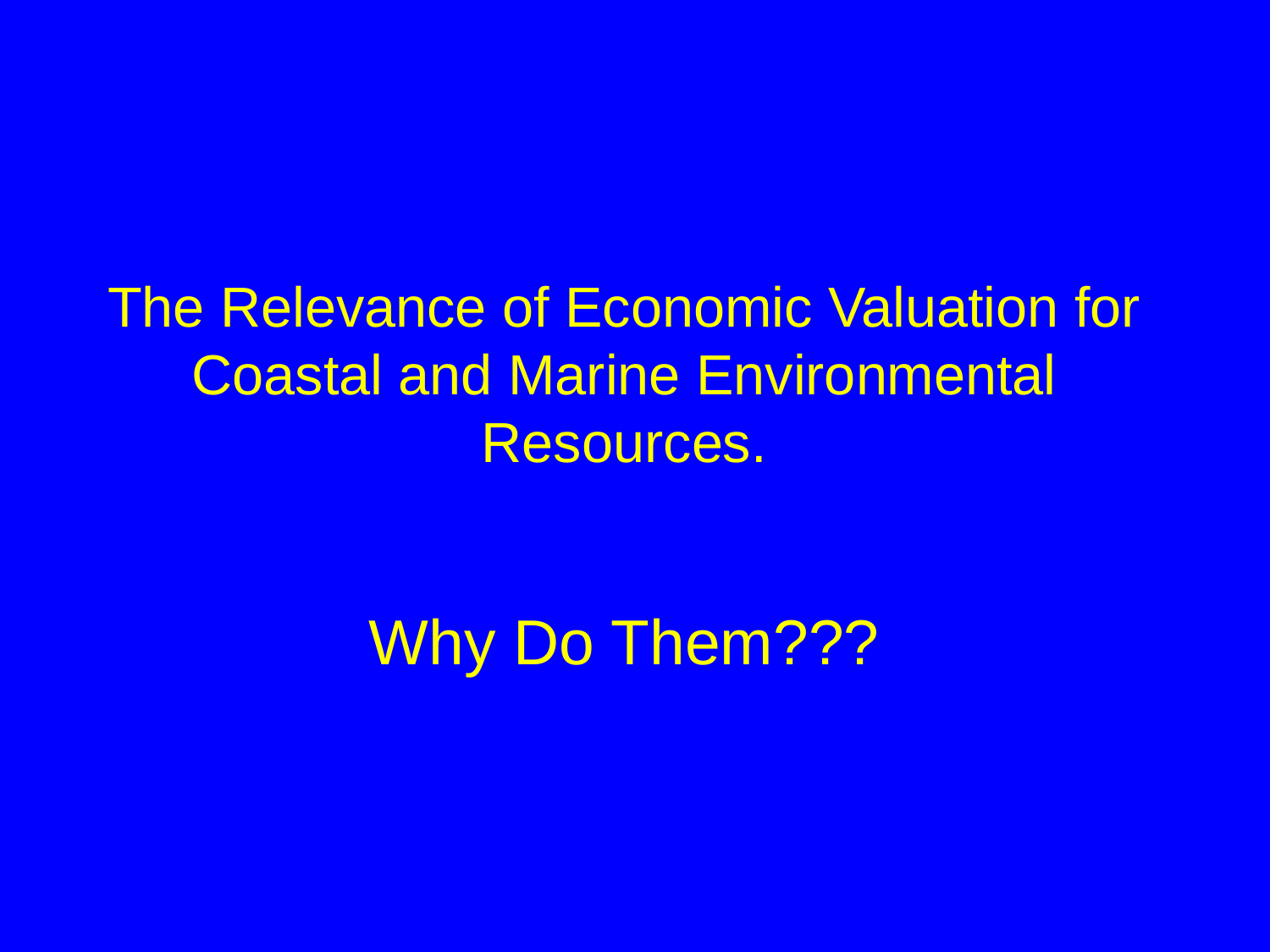

The Relevance of Economic Valuation for Coastal and Marine Environmental Resources.

Why Do Them???